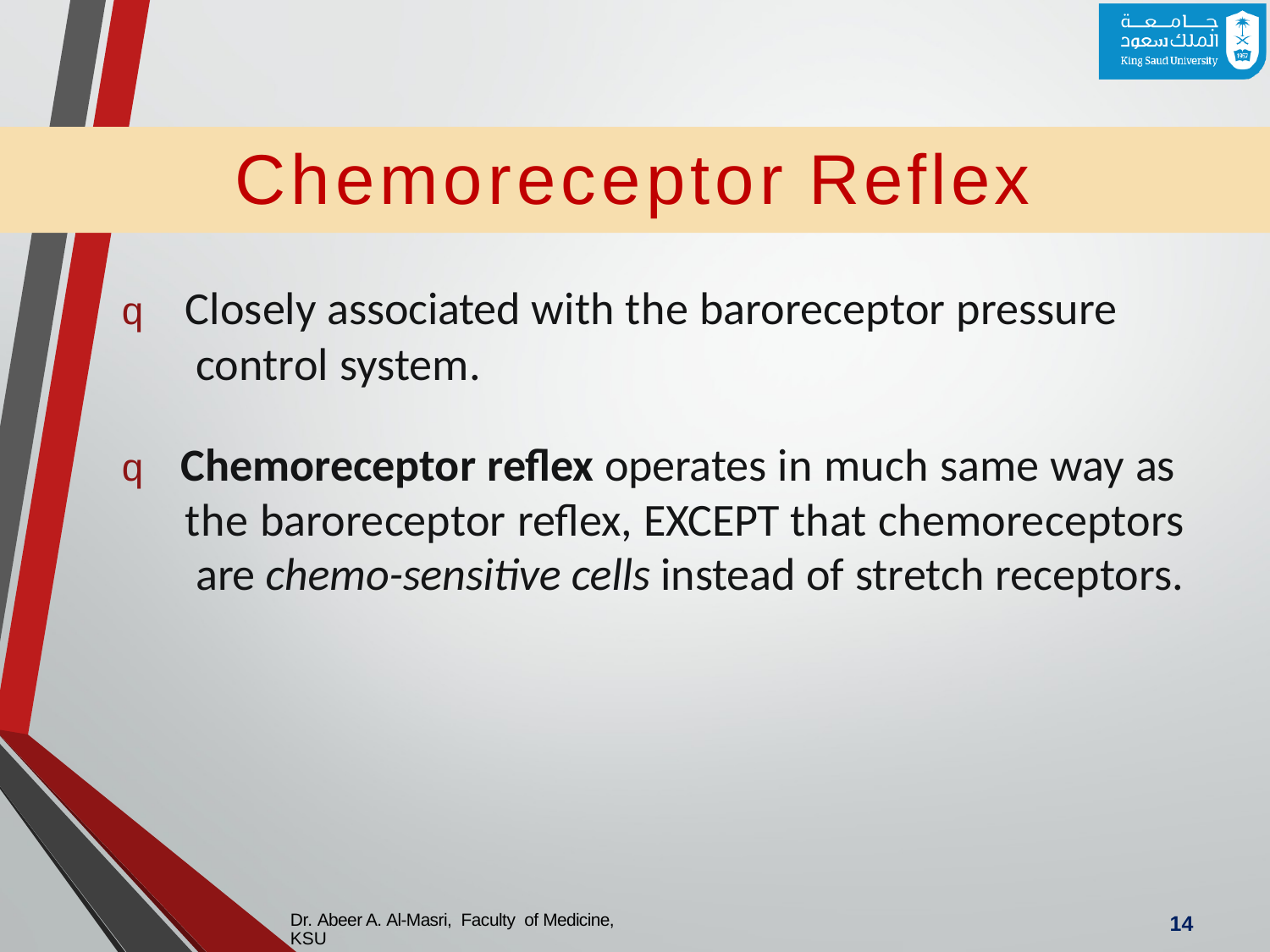

# Chemoreceptor Reflex

q	Closely associated with the baroreceptor pressure  control system.

q Chemoreceptor reflex operates in much same way as  the baroreceptor reflex, EXCEPT that chemoreceptors  are chemo-sensitive cells instead of stretch receptors.

14
Dr. Abeer A. Al-Masri,  Faculty  of Medicine,   KSU